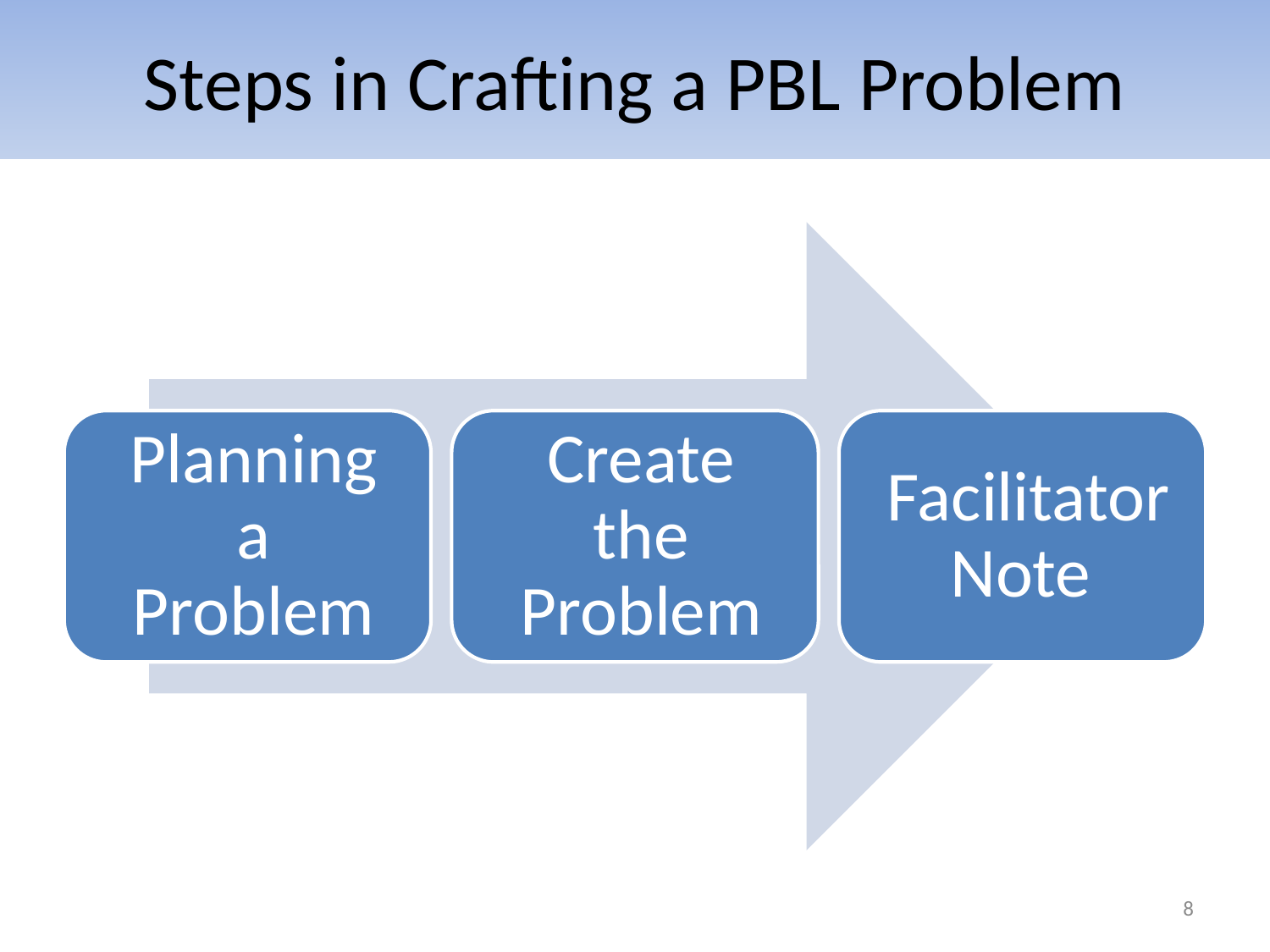

# Steps in Crafting a PBL Problem
Planning a Problem
Create the Problem
Facilitator Note
8